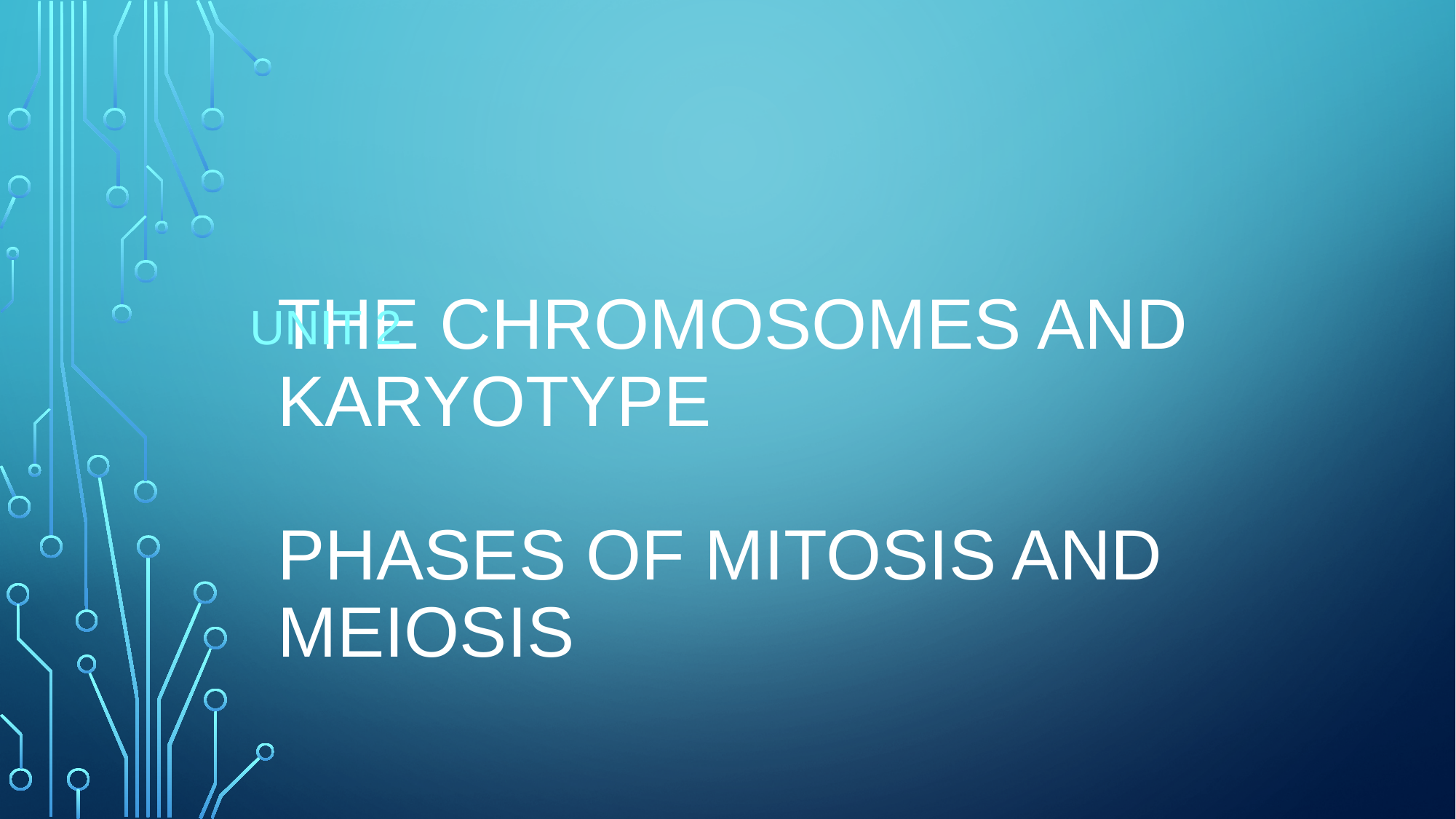

Unit 2
# The Chromosomes and karyotype Phases of Mitosis and Meiosis